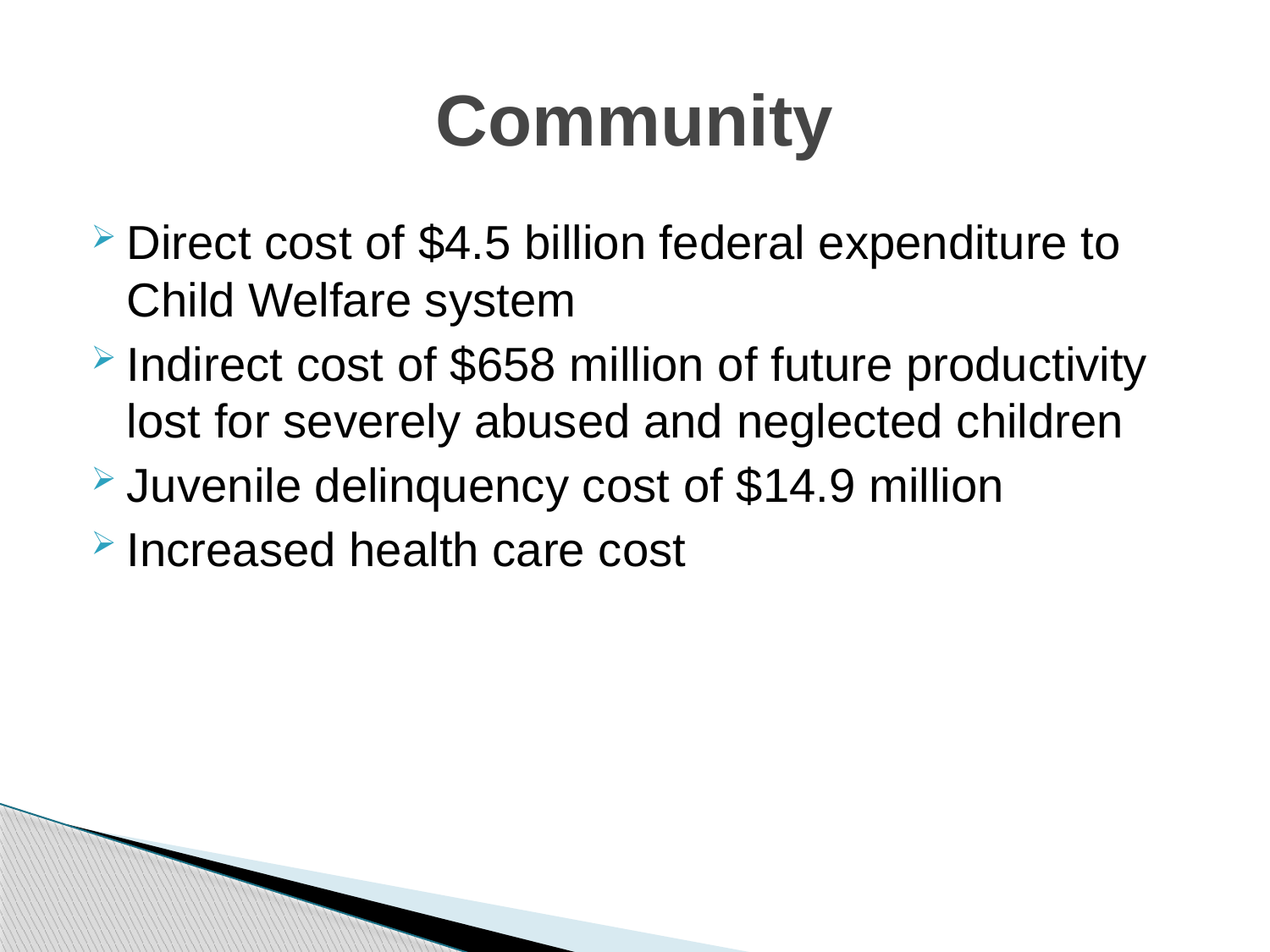

# Community
Direct cost of $4.5 billion federal expenditure to Child Welfare system
Indirect cost of $658 million of future productivity lost for severely abused and neglected children
Juvenile delinquency cost of $14.9 million
Increased health care cost